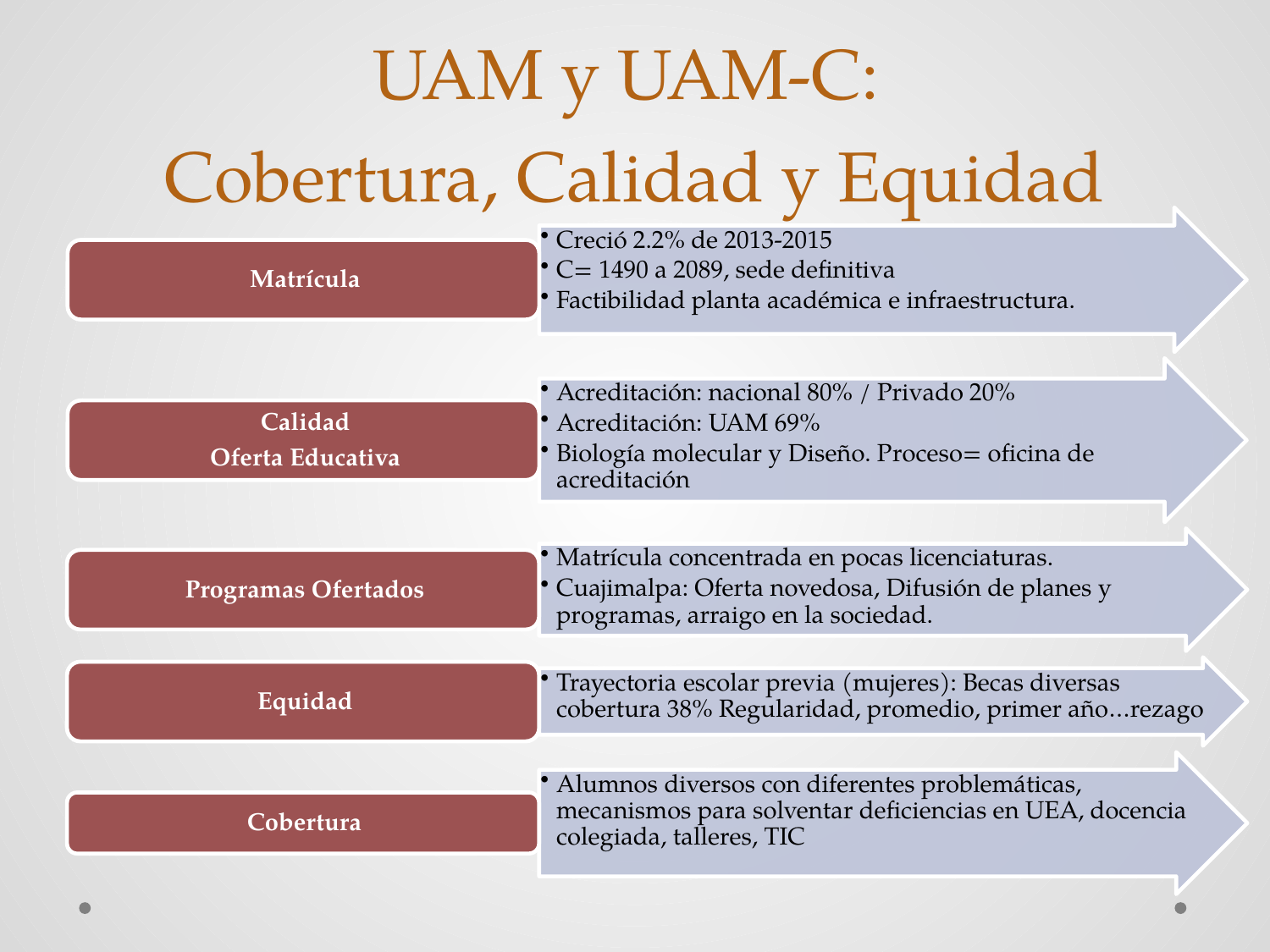

# UAM y UAM-C: Cobertura, Calidad y Equidad
Creció 2.2% de 2013-2015
C= 1490 a 2089, sede definitiva
Factibilidad planta académica e infraestructura.
Matrícula
Acreditación: nacional 80% / Privado 20%
Acreditación: UAM 69%
Biología molecular y Diseño. Proceso= oficina de acreditación
Calidad
Oferta Educativa
Matrícula concentrada en pocas licenciaturas.
Cuajimalpa: Oferta novedosa, Difusión de planes y programas, arraigo en la sociedad.
Programas Ofertados
Trayectoria escolar previa (mujeres): Becas diversas cobertura 38% Regularidad, promedio, primer año…rezago
Equidad
Alumnos diversos con diferentes problemáticas, mecanismos para solventar deficiencias en UEA, docencia colegiada, talleres, TIC
Cobertura